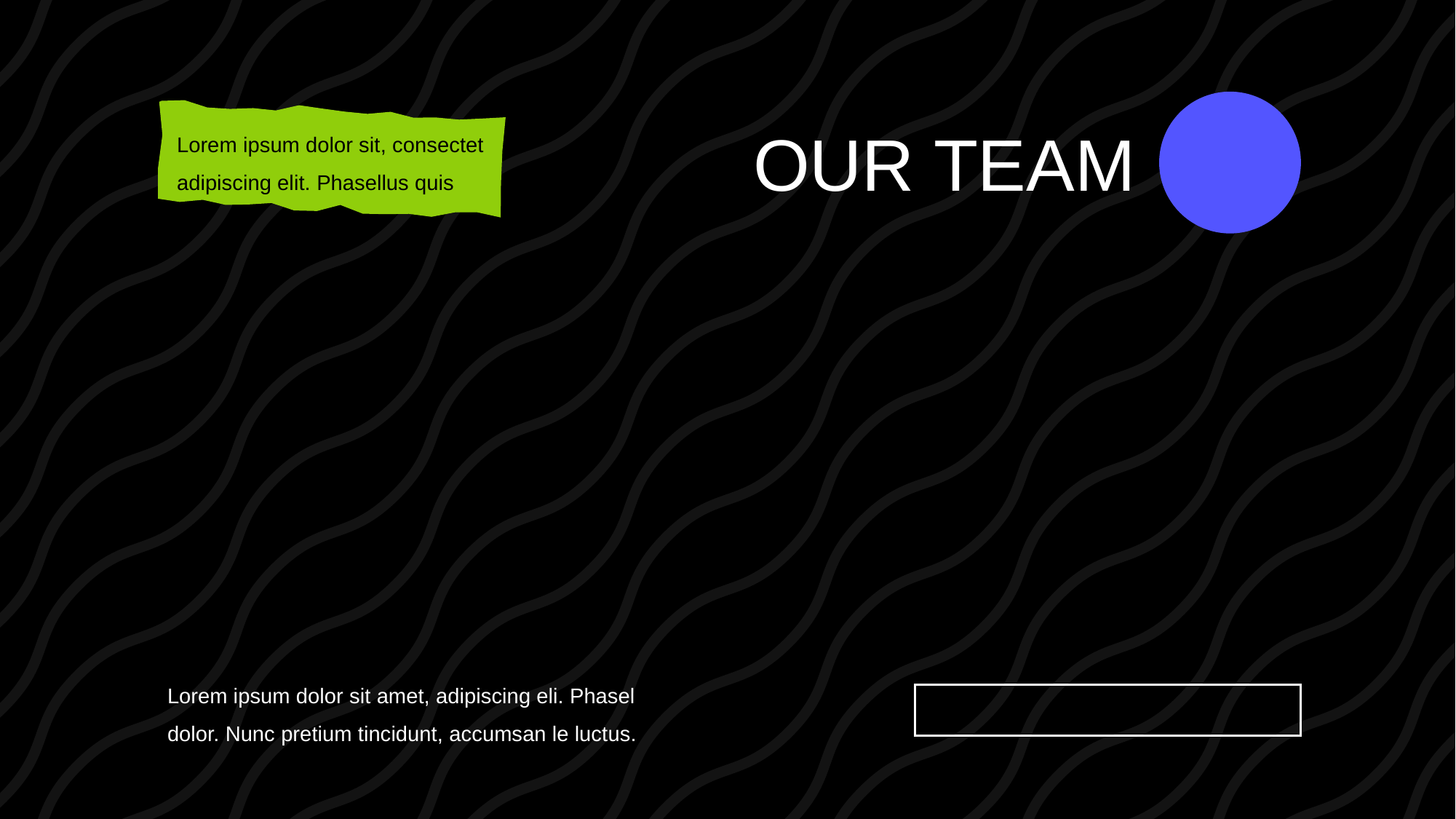

Lorem ipsum dolor sit, consectet adipiscing elit. Phasellus quis
OUR TEAM

Lorem ipsum dolor sit amet, adipiscing eli. Phasel dolor. Nunc pretium tincidunt, accumsan le luctus.